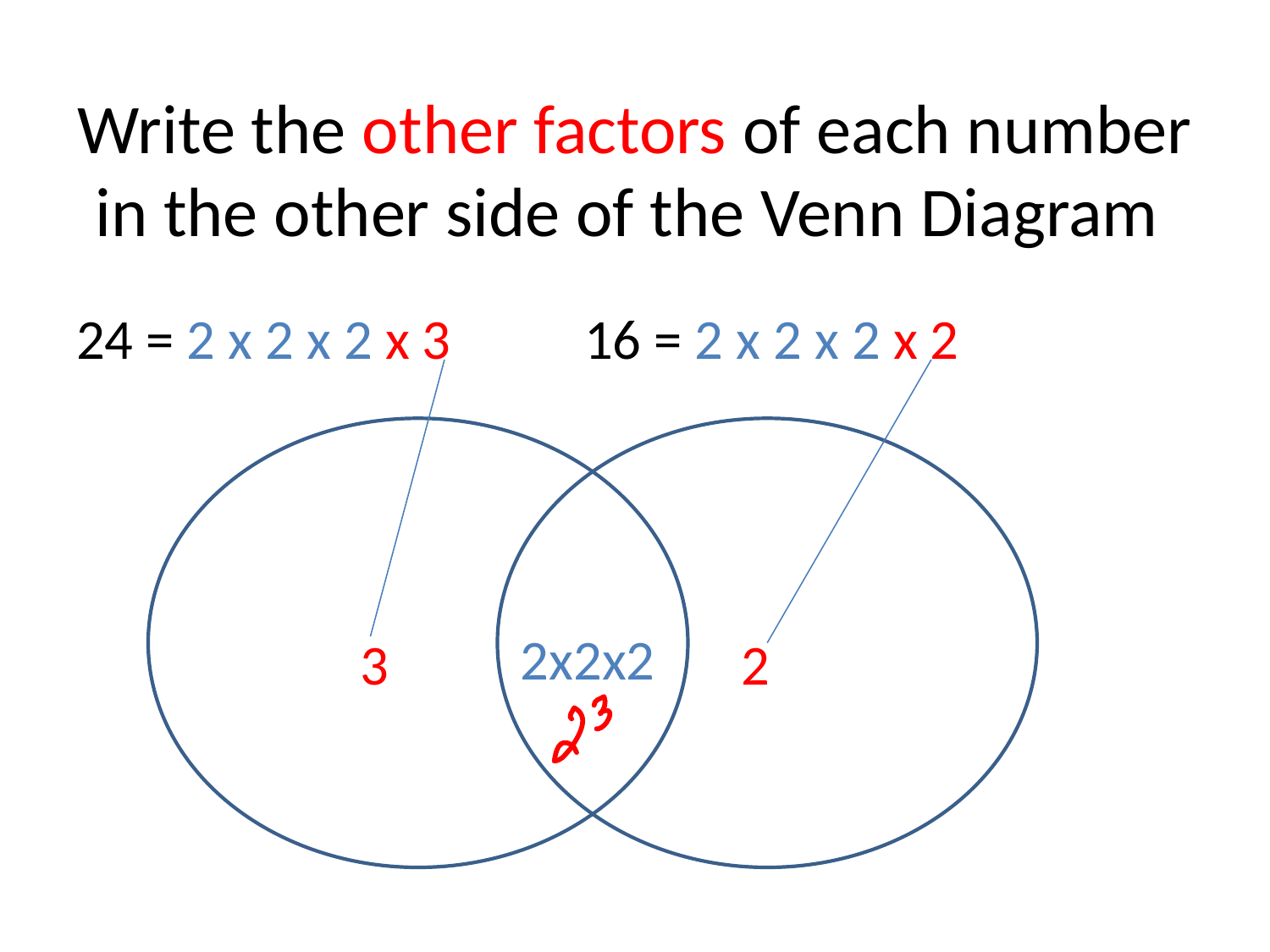

# Write the other factors of each number in the other side of the Venn Diagram
24 = 2 x 2 x 2 x 3		16 = 2 x 2 x 2 x 2

2x2x2
	3			2